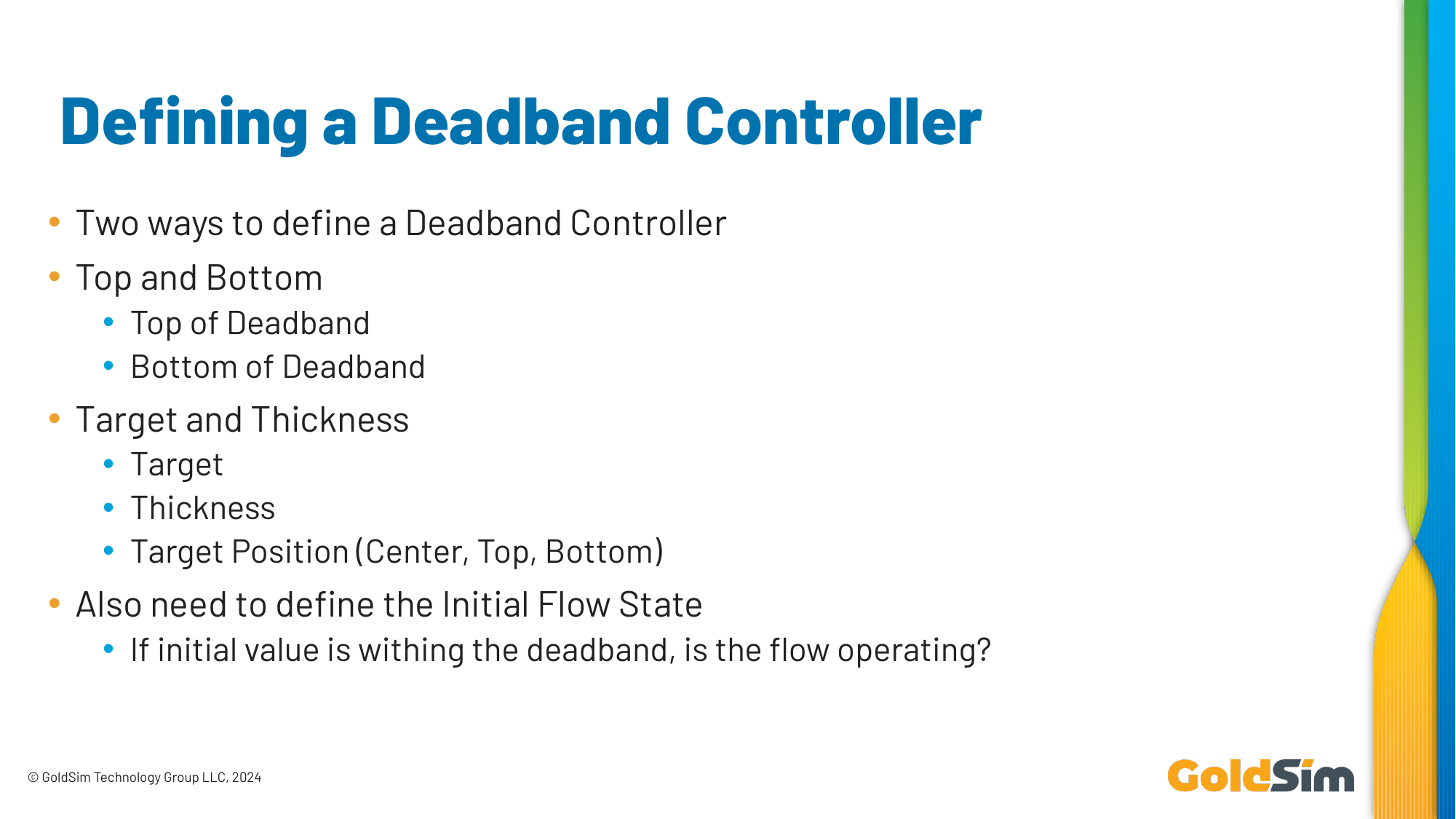

# Defining a Deadband Controller
Two ways to define a Deadband Controller
Top and Bottom
Top of Deadband
Bottom of Deadband
Target and Thickness
Target
Thickness
Target Position (Center, Top, Bottom)
Also need to define the Initial Flow State
If initial value is withing the deadband, is the flow operating?

© GoldSim Technology Group LLC, 2024